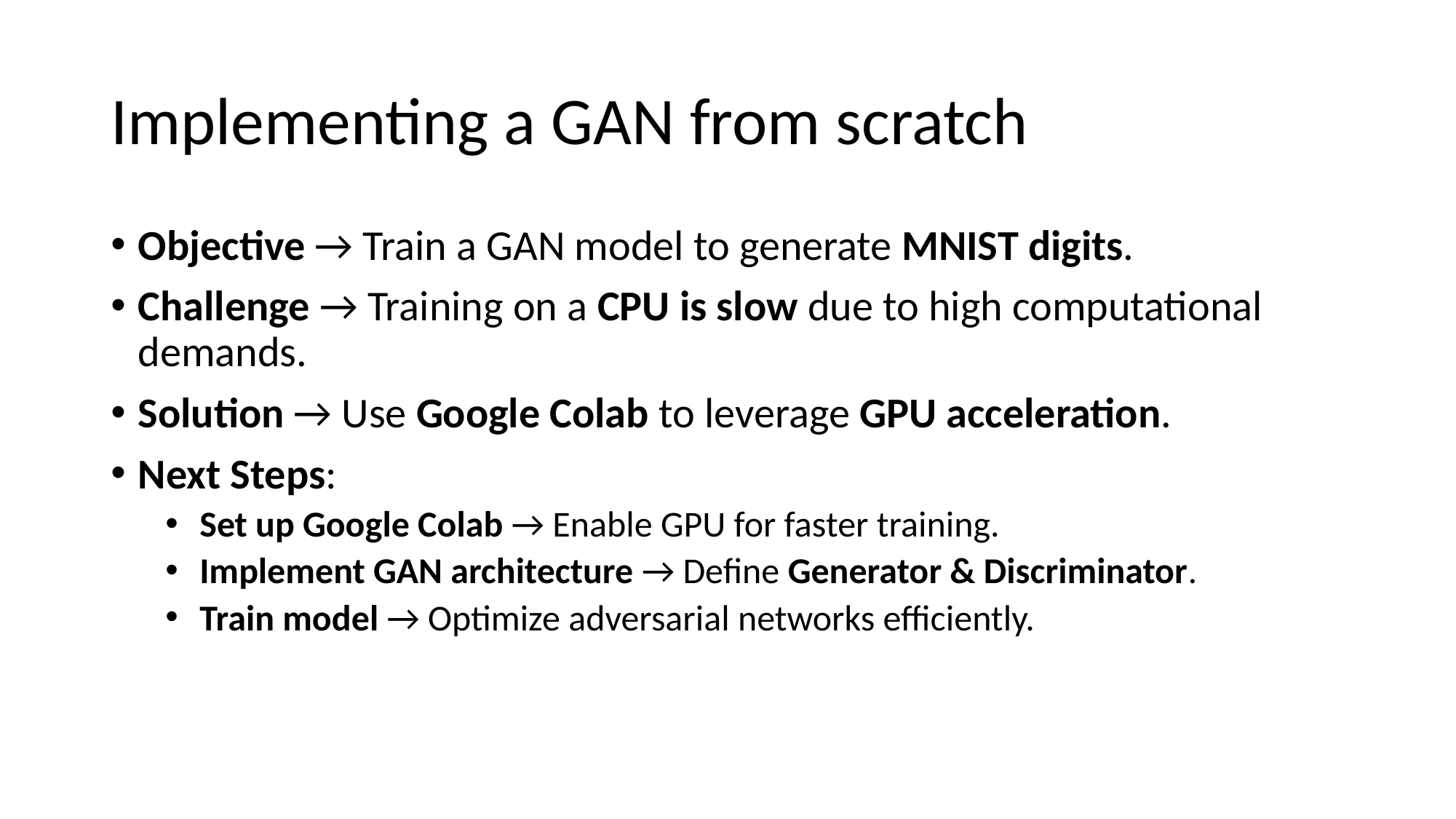

# Implementing a GAN from scratch
Objective → Train a GAN model to generate MNIST digits.
Challenge → Training on a CPU is slow due to high computational demands.
Solution → Use Google Colab to leverage GPU acceleration.
Next Steps:
Set up Google Colab → Enable GPU for faster training.
Implement GAN architecture → Define Generator & Discriminator.
Train model → Optimize adversarial networks efficiently.